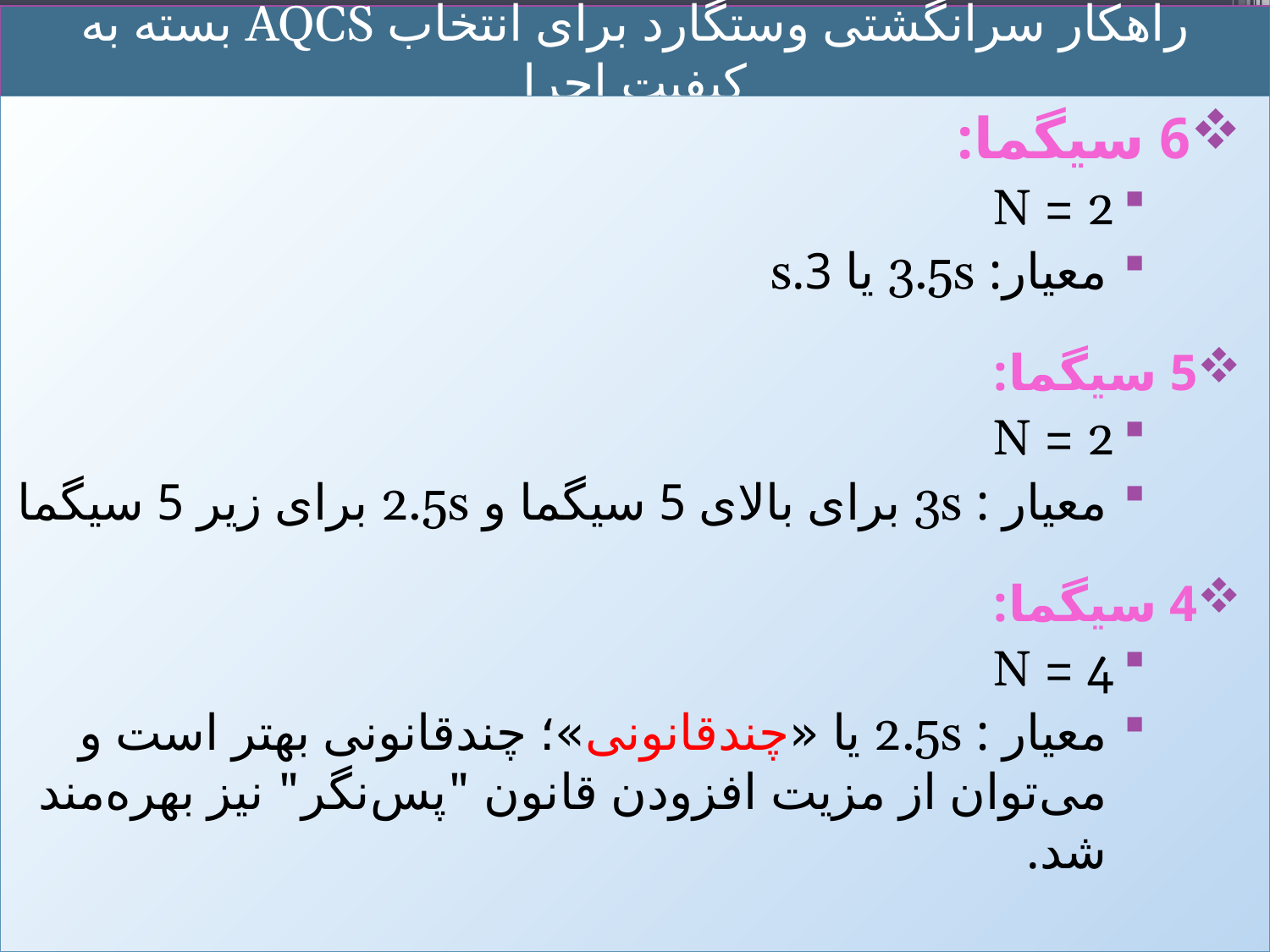

143
# راهکار سرانگشتی وستگارد برای انتخاب AQCS بسته به کیفیت اجرا
6 سیگما:
N = 2
معیار: 3.5s یا 3.s
5 سیگما:
N = 2
معیار : 3s برای بالای 5 سیگما و 2.5s برای زیر 5 سیگما
4 سیگما:
N = 4
معیار : 2.5s یا «چندقانونی»؛ چندقانونی بهتر است و می‌توان از مزیت افزودن قانون "پس‌نگر" نیز بهره‌مند شد.